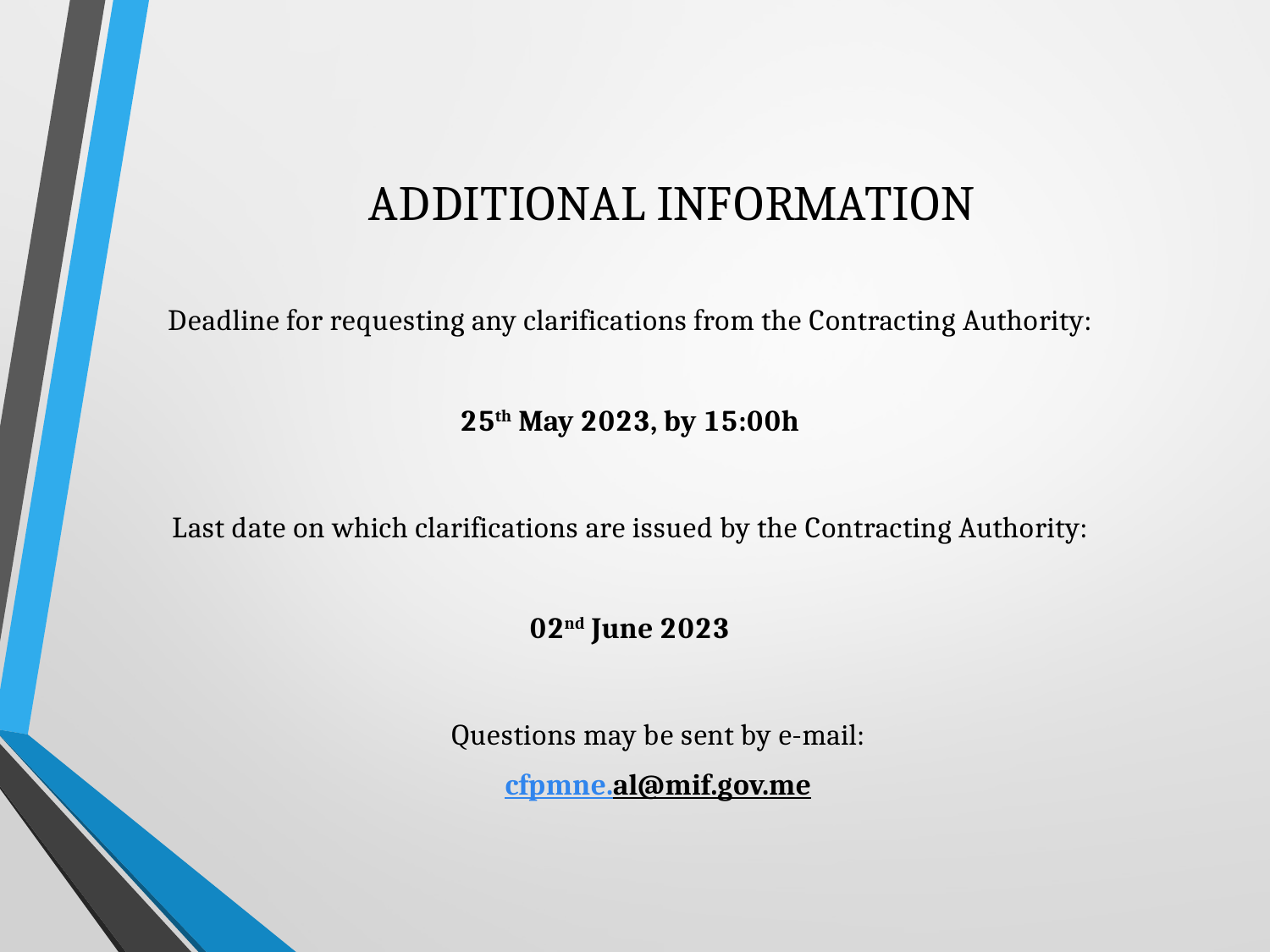

# ADDITIONAL INFORMATION
Deadline for requesting any clarifications from the Contracting Authority:

25th May 2023, by 15:00h

Last date on which clarifications are issued by the Contracting Authority:

02nd June 2023

Questions may be sent by e-mail:
cfpmne.al@mif.gov.me